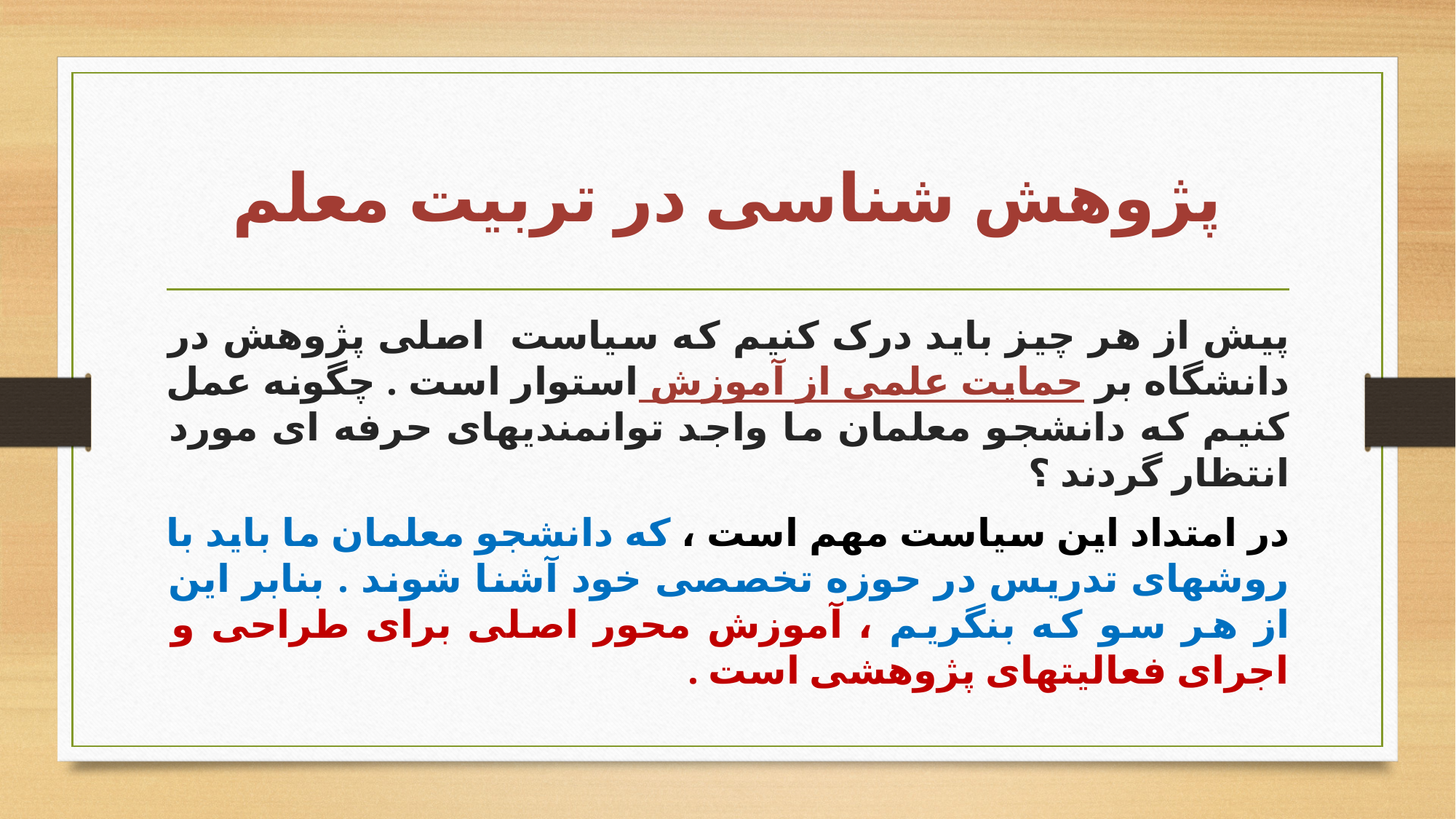

# پژوهش شناسی در تربیت معلم
پیش از هر چیز باید درک کنیم که سیاست  اصلی پژوهش در دانشگاه بر حمایت علمی از آموزش استوار است . چگونه عمل کنیم که دانشجو معلمان ما واجد توانمندیهای حرفه ای مورد انتظار گردند ؟
در امتداد این سیاست مهم است ، که دانشجو معلمان ما باید با روشهای تدریس در حوزه تخصصی خود آشنا شوند . بنابر این از هر سو که بنگریم ، آموزش محور اصلی برای طراحی و اجرای فعالیتهای پژوهشی است .